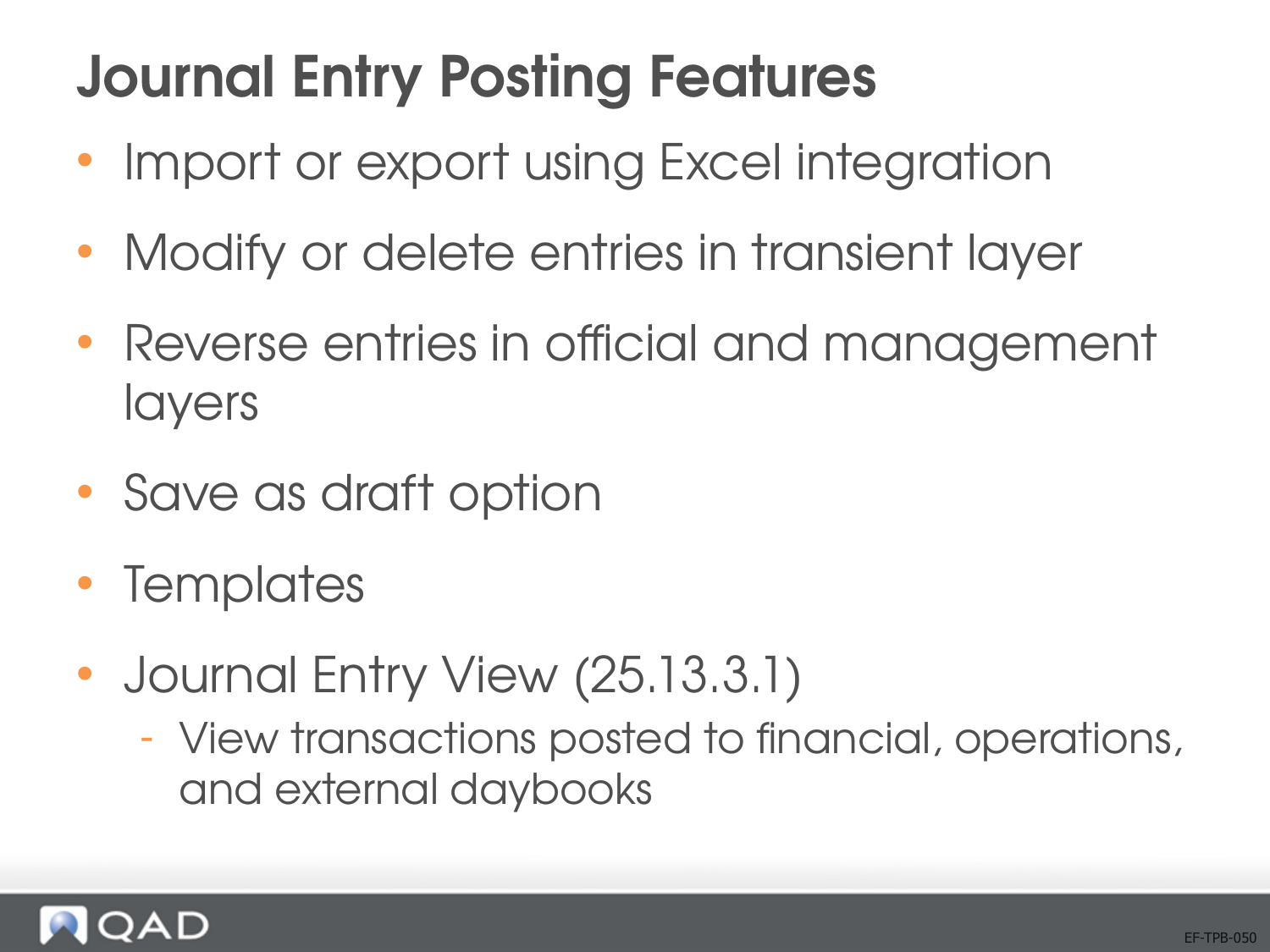

# Journal Entry Posting Features
Import or export using Excel integration
Modify or delete entries in transient layer
Reverse entries in official and management layers
Save as draft option
Templates
Journal Entry View (25.13.3.1)
View transactions posted to financial, operations, and external daybooks
EF-TPB-050